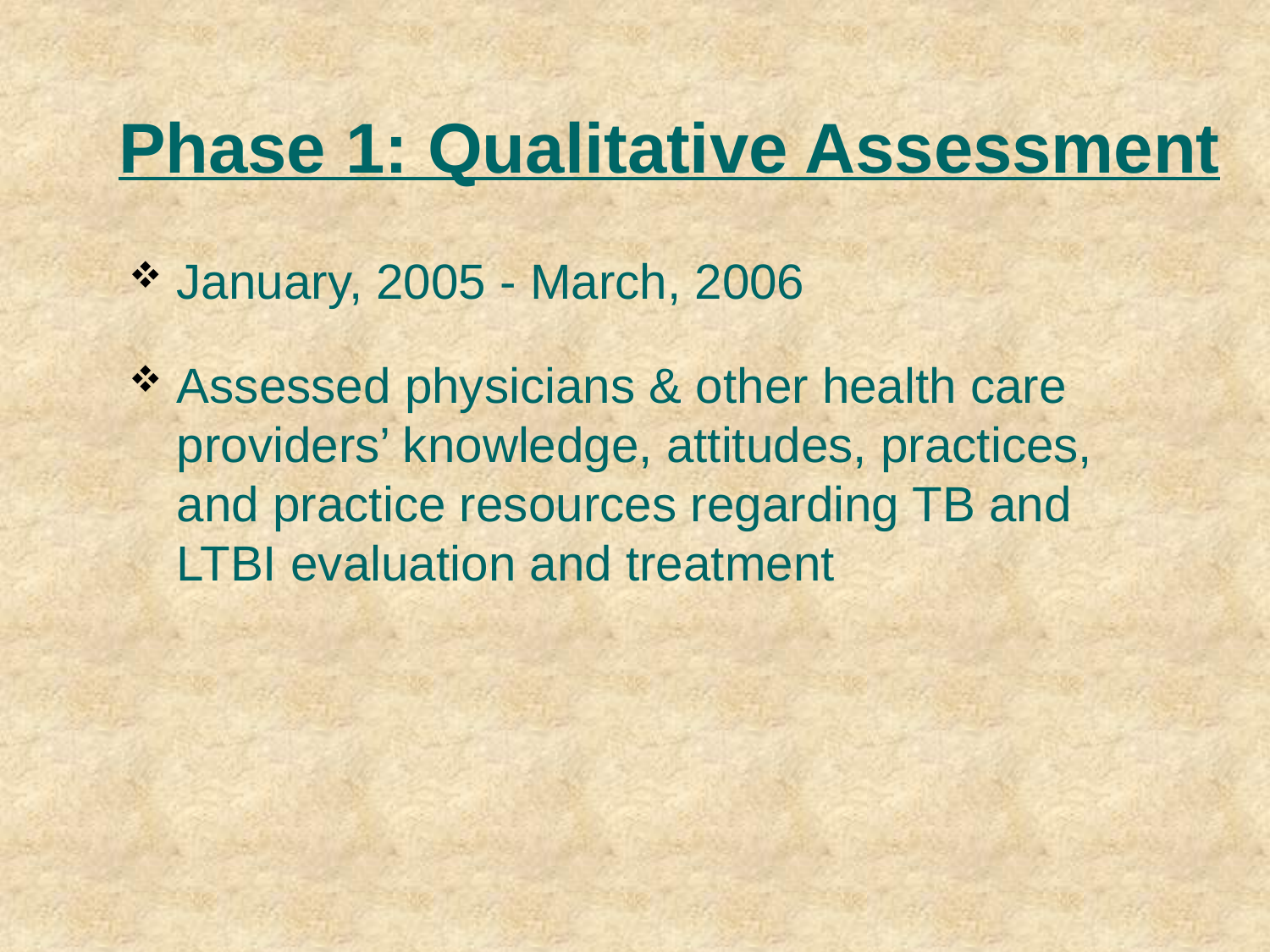

# Phase 1: Qualitative Assessment
January, 2005 - March, 2006
Assessed physicians & other health care providers’ knowledge, attitudes, practices, and practice resources regarding TB and LTBI evaluation and treatment